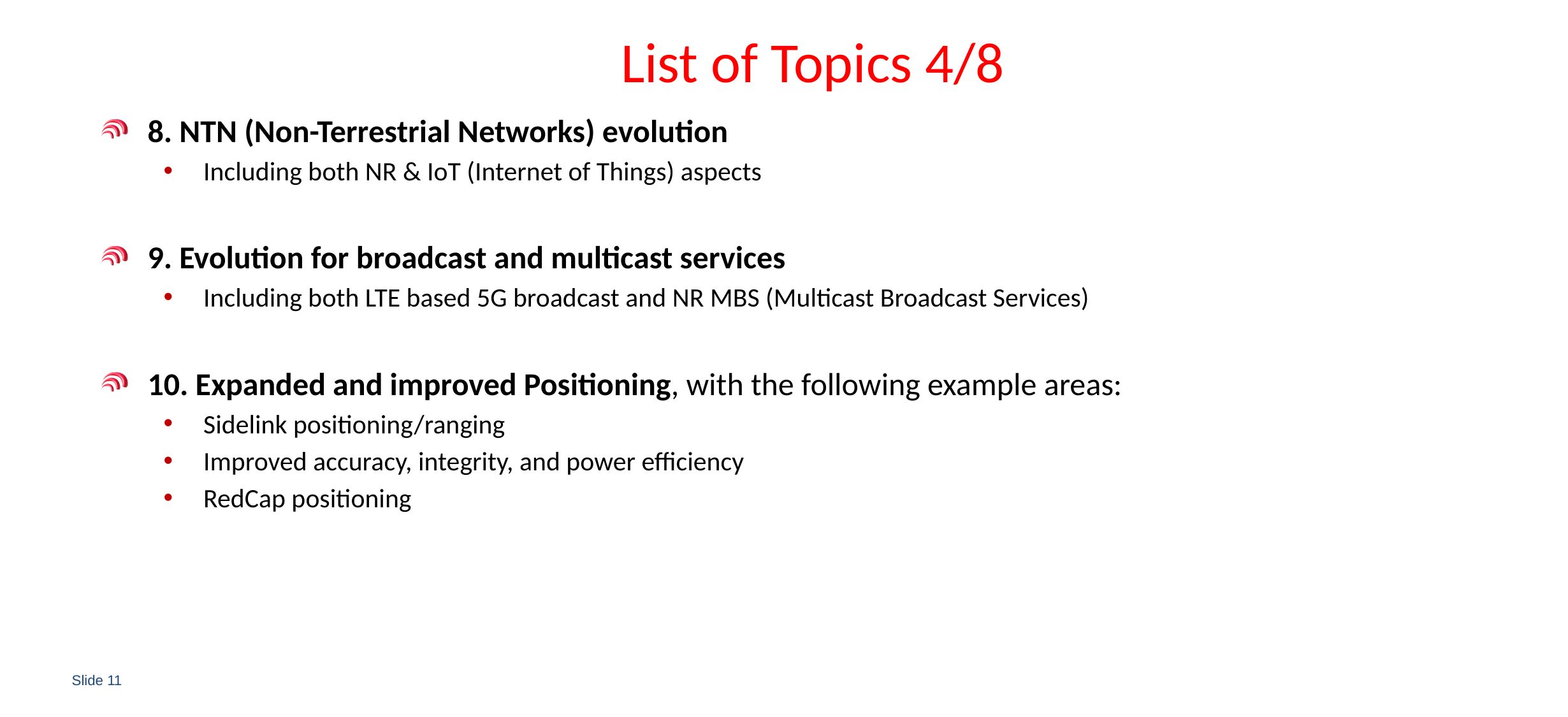

# List of Topics 4/8
8. NTN (Non-Terrestrial Networks) evolution
Including both NR & IoT (Internet of Things) aspects

9. Evolution for broadcast and multicast services
Including both LTE based 5G broadcast and NR MBS (Multicast Broadcast Services)

10. Expanded and improved Positioning, with the following example areas:
Sidelink positioning/ranging
Improved accuracy, integrity, and power efficiency
RedCap positioning